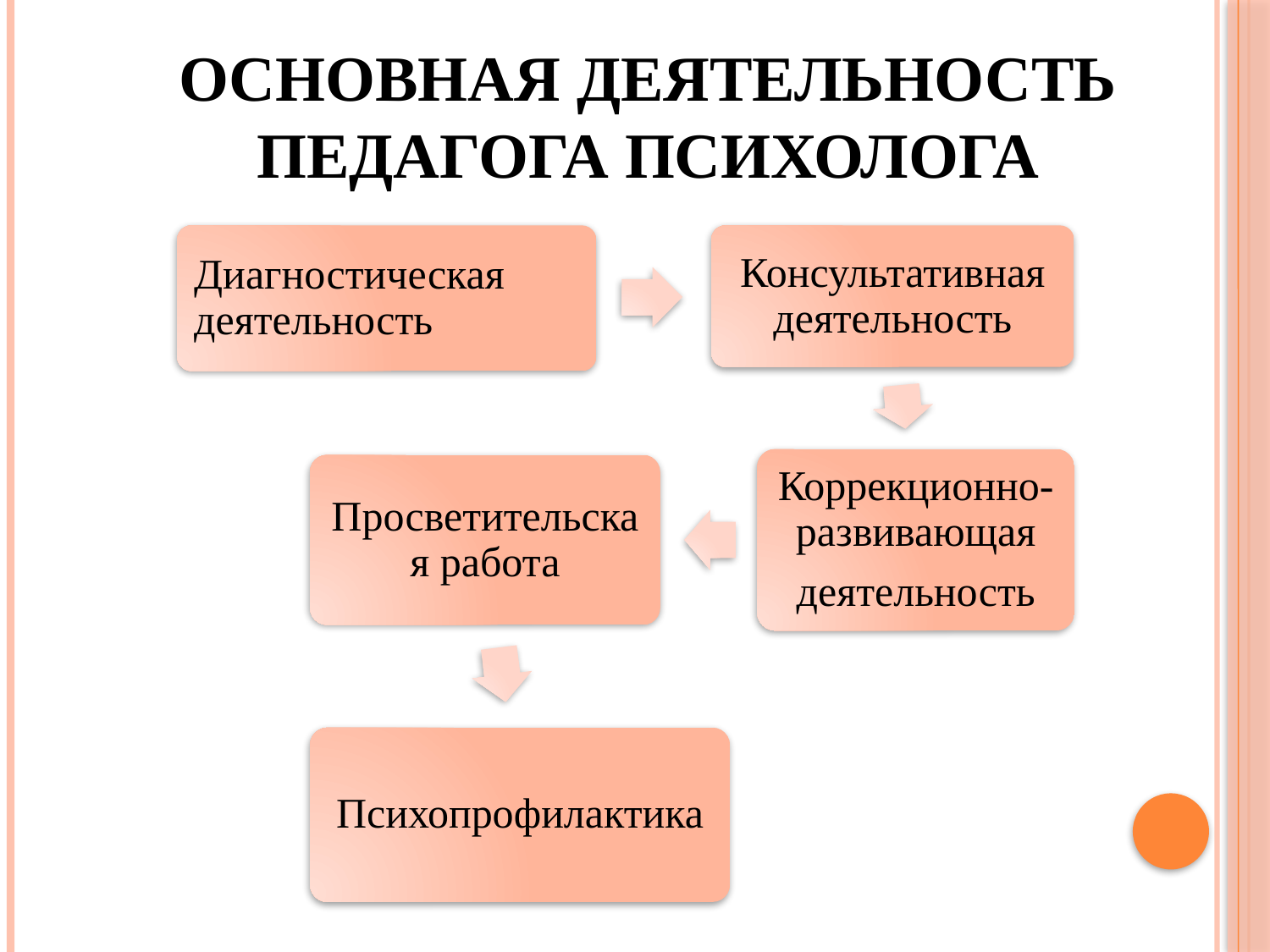

# Основная деятельность педагога психолога
Диагностическая деятельность

Консультативная деятельность

Коррекционно-развивающая
деятельность

Просветительская работа

Психопрофилактика